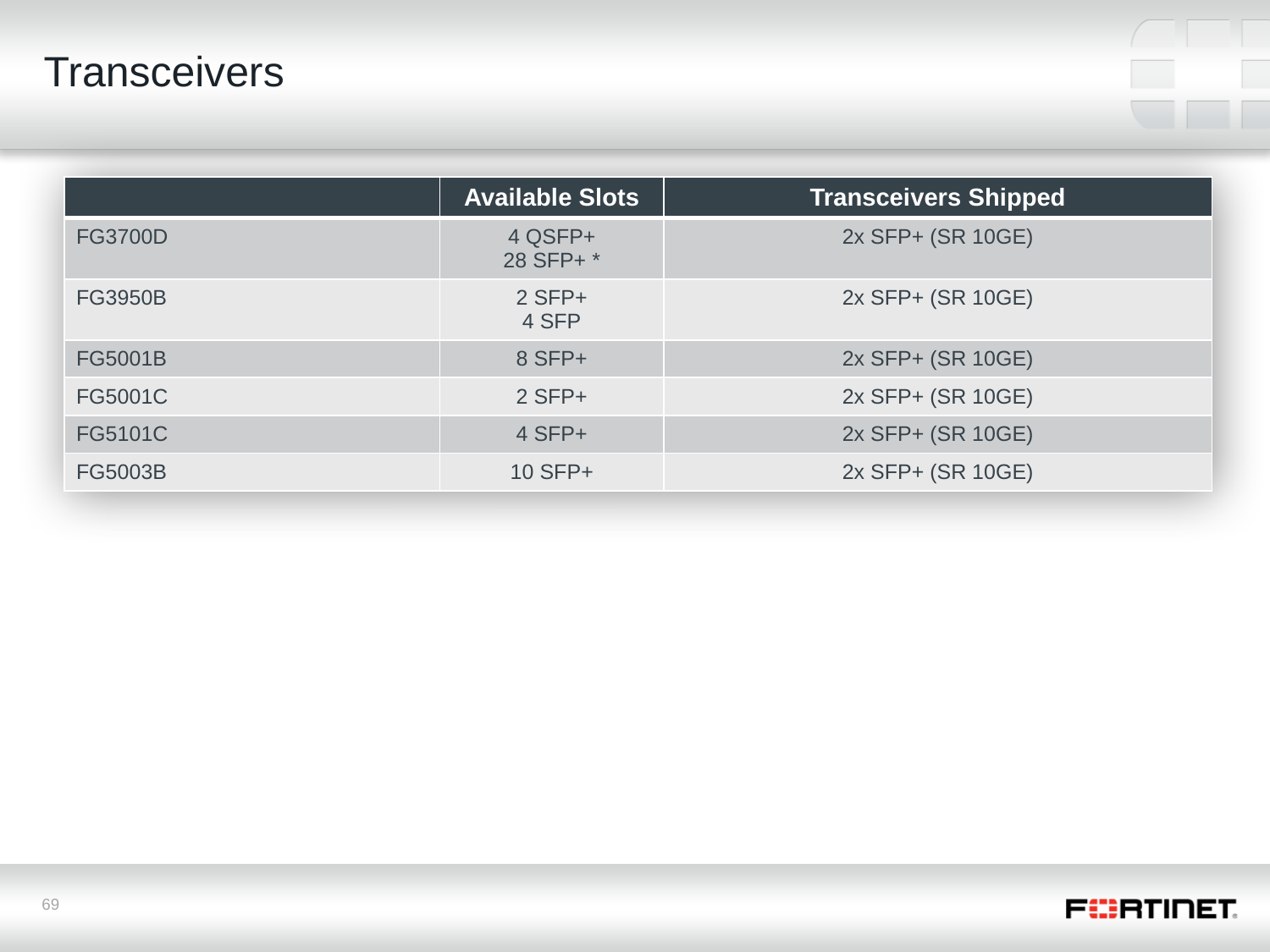

# Transceivers
|  | Available Slots | Transceivers Shipped |
| --- | --- | --- |
| FG3700D | 4 QSFP+ 28 SFP+ \* | 2x SFP+ (SR 10GE) |
| FG3950B | 2 SFP+ 4 SFP | 2x SFP+ (SR 10GE) |
| FG5001B | 8 SFP+ | 2x SFP+ (SR 10GE) |
| FG5001C | 2 SFP+ | 2x SFP+ (SR 10GE) |
| FG5101C | 4 SFP+ | 2x SFP+ (SR 10GE) |
| FG5003B | 10 SFP+ | 2x SFP+ (SR 10GE) |